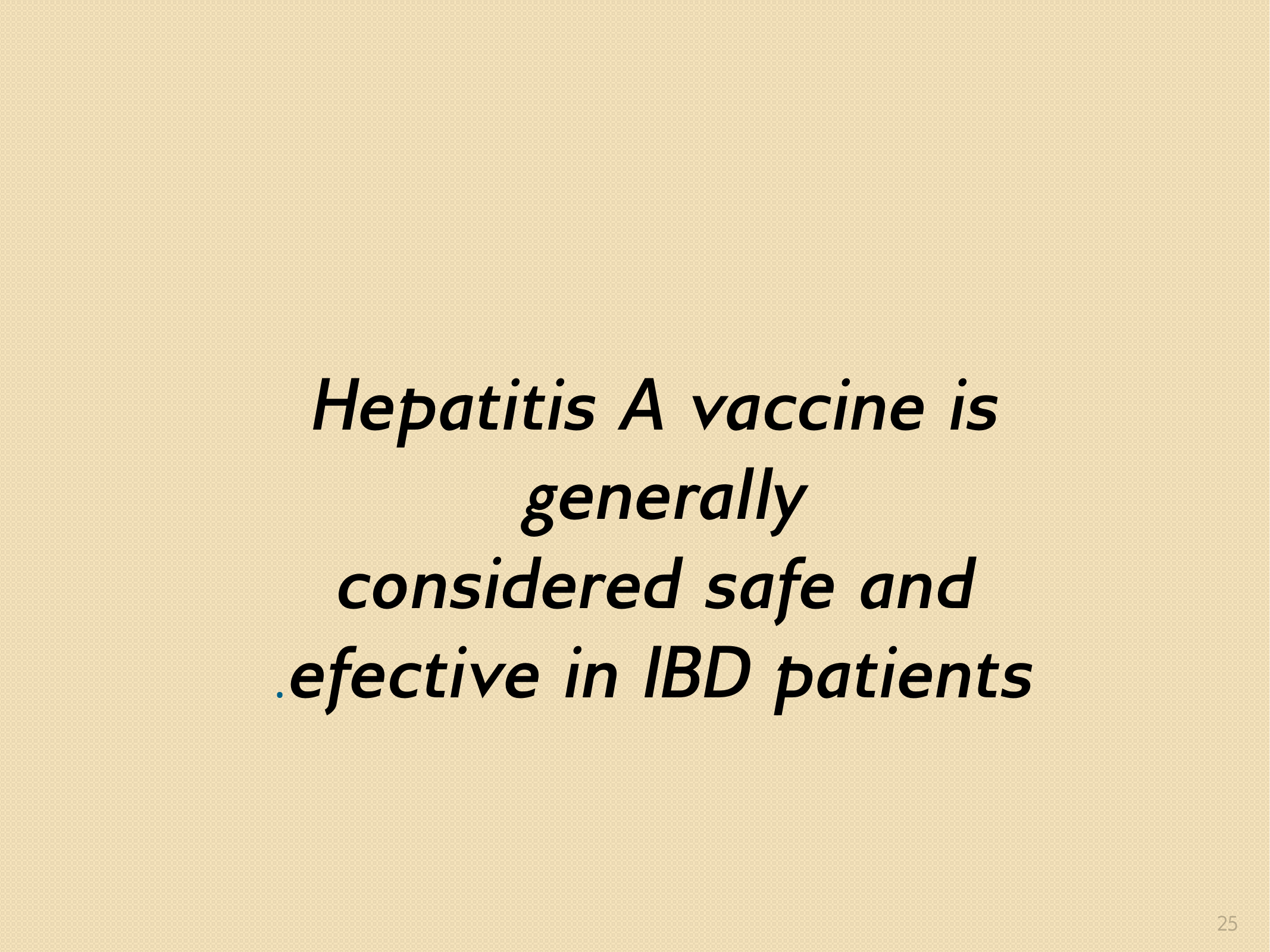

Hepatitis A vaccine is generally
considered safe and efective in IBD patients.
25